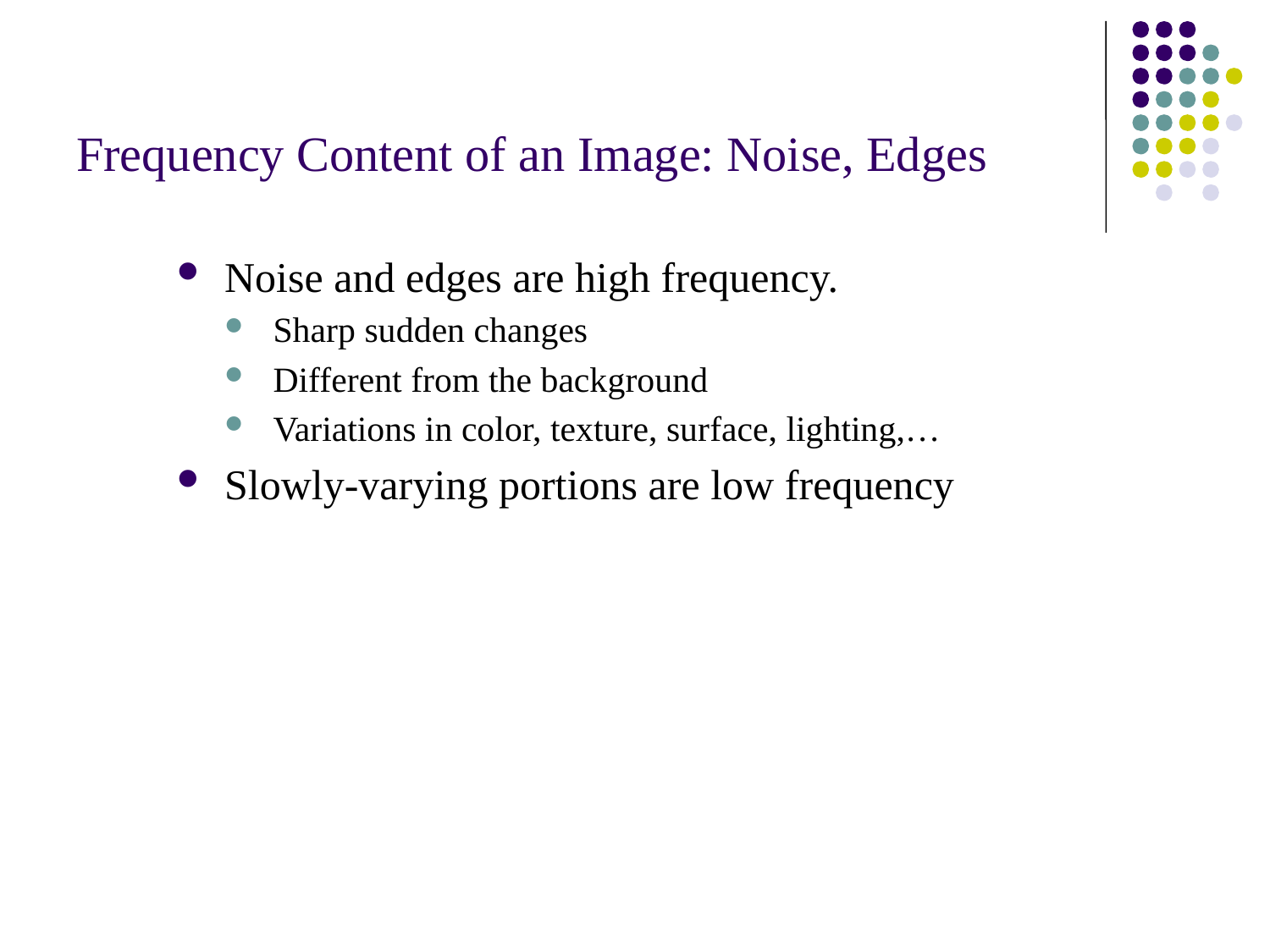

# Frequency Content of an Image: Noise, Edges
Noise and edges are high frequency.
Sharp sudden changes
Different from the background
Variations in color, texture, surface, lighting,…
Slowly-varying portions are low frequency